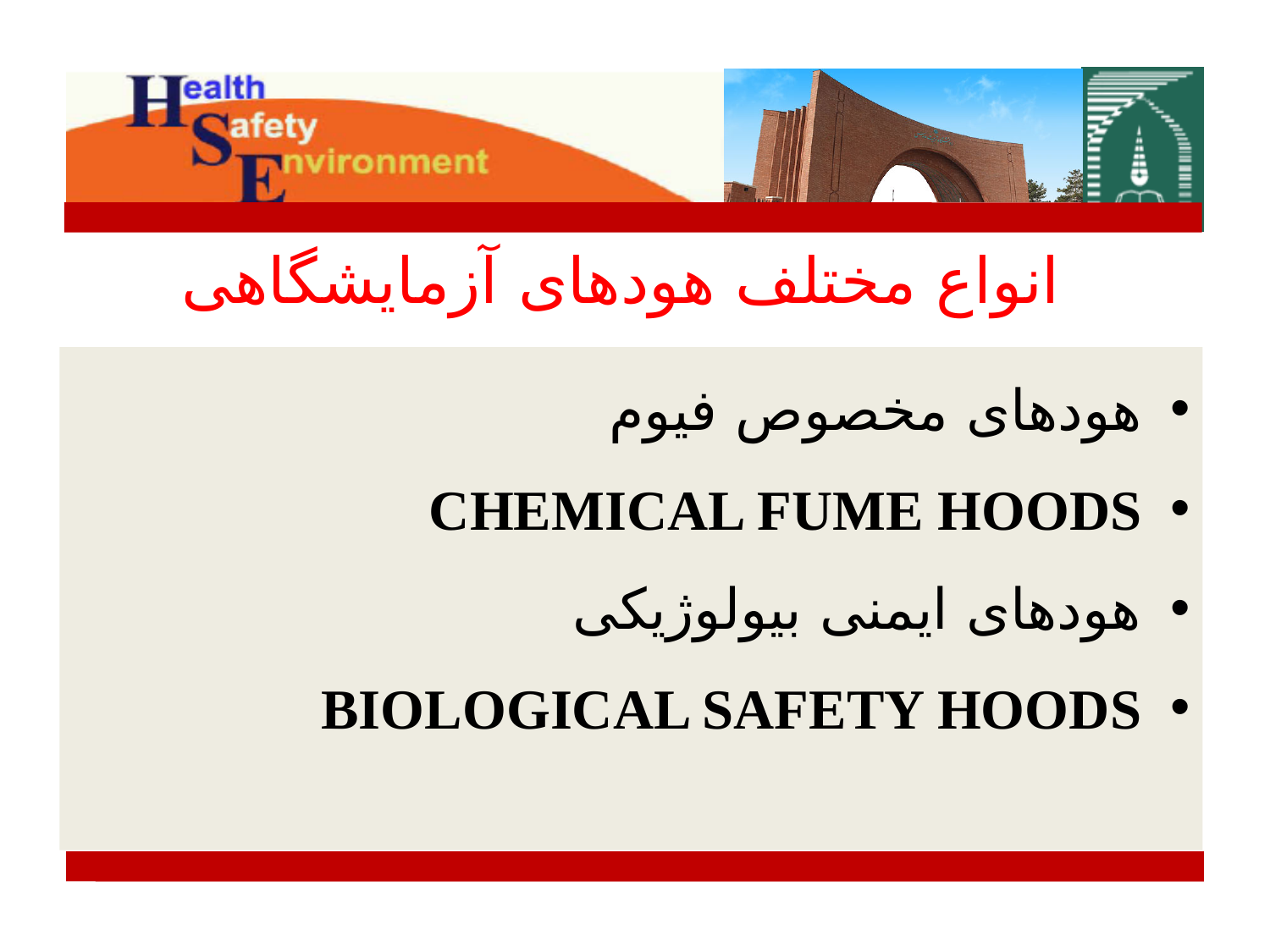

# انواع مختلف هودهای آزمایشگاهی
هودهای مخصوص فیوم
CHEMICAL FUME HOODS
هودهای ایمنی بیولوژیکی
BIOLOGICAL SAFETY HOODS